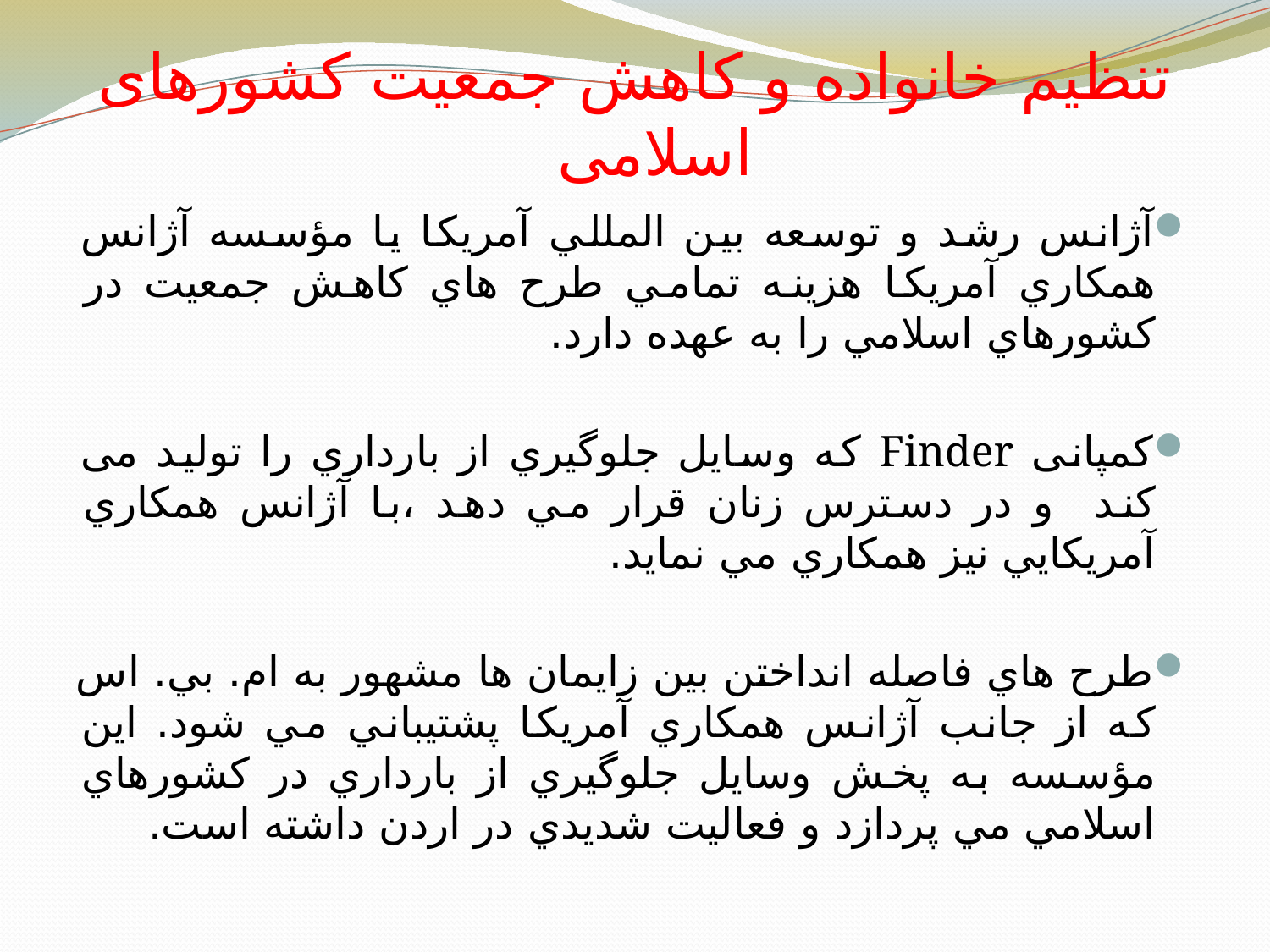

# تنظیم خانواده و کاهش جمعیت کشورهای اسلامی
آژانس رشد و توسعه بين المللي آمریکا يا مؤسسه آژانس همكاري آمریکا هزينه تمامي طرح هاي كاهش جمعيت در كشورهاي اسلامي را به عهده دارد.

كمپانی Finder كه وسايل جلوگيري از بارداري را توليد می کند  و در دسترس زنان قرار مي دهد ،با آژانس همكاري آمريكايي نيز همكاري مي نمايد.

طرح هاي فاصله انداختن بين زايمان ها مشهور به ام. بي. اس كه از جانب آژانس همكاري آمریکا پشتيباني مي شود. اين مؤسسه به پخش وسايل جلوگيري از بارداري در كشورهاي اسلامي مي پردازد و فعاليت شديدي در اردن داشته است.